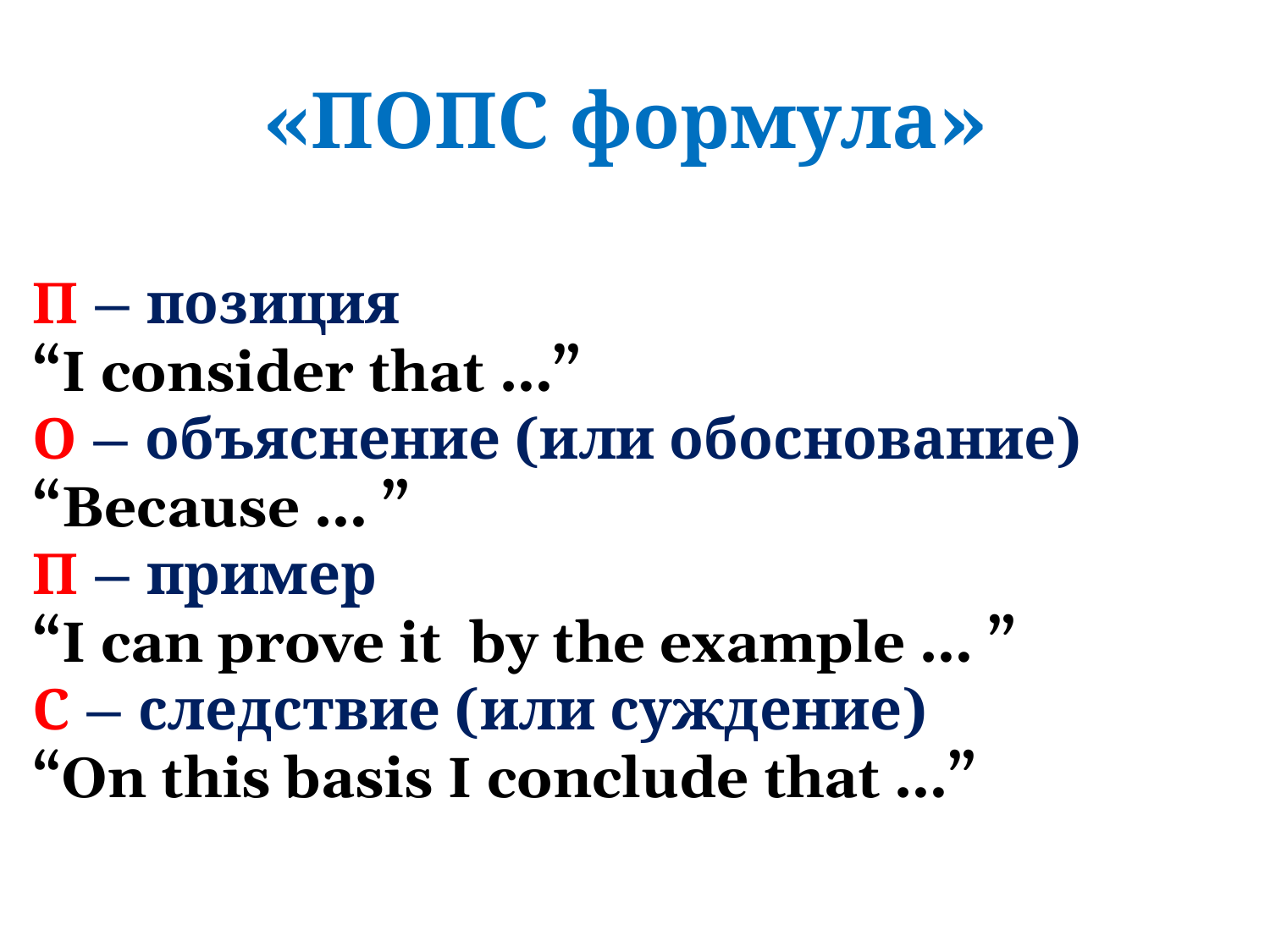

# «ПОПС формула»
П – позиция
“I consider that …”
О – объяснение (или обоснование)
“Because … ”
П – пример
“I can prove it  by the example … ”
С – следствие (или суждение)
“On this basis I conclude that …”